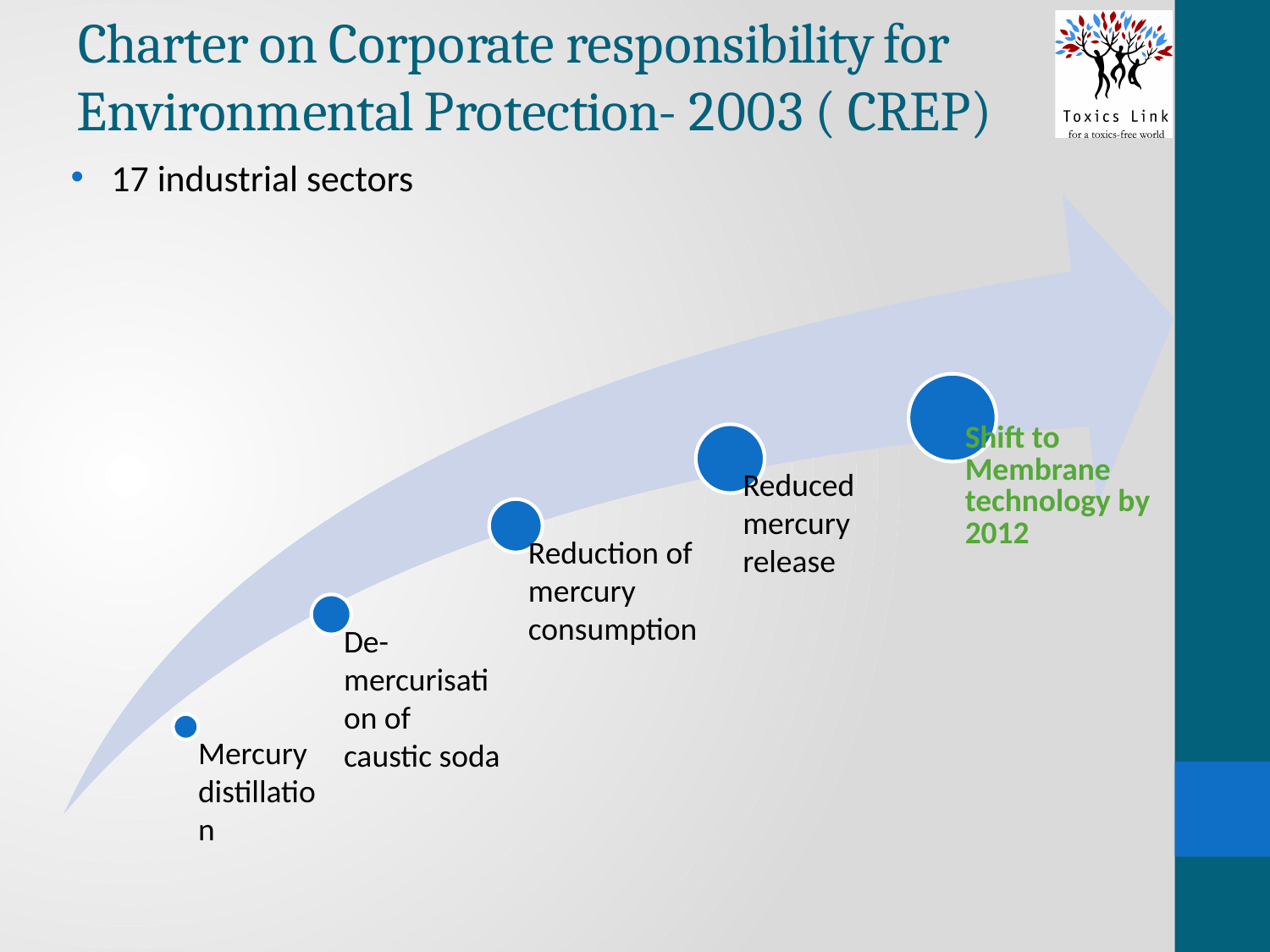

# Charter on Corporate responsibility for Environmental Protection- 2003 ( CREP)
 17 industrial sectors

Shift to Membrane technology by 2012
Mercury distillation
De-mercurisation of caustic soda
Reduction of mercury consumption
Reduced mercury release